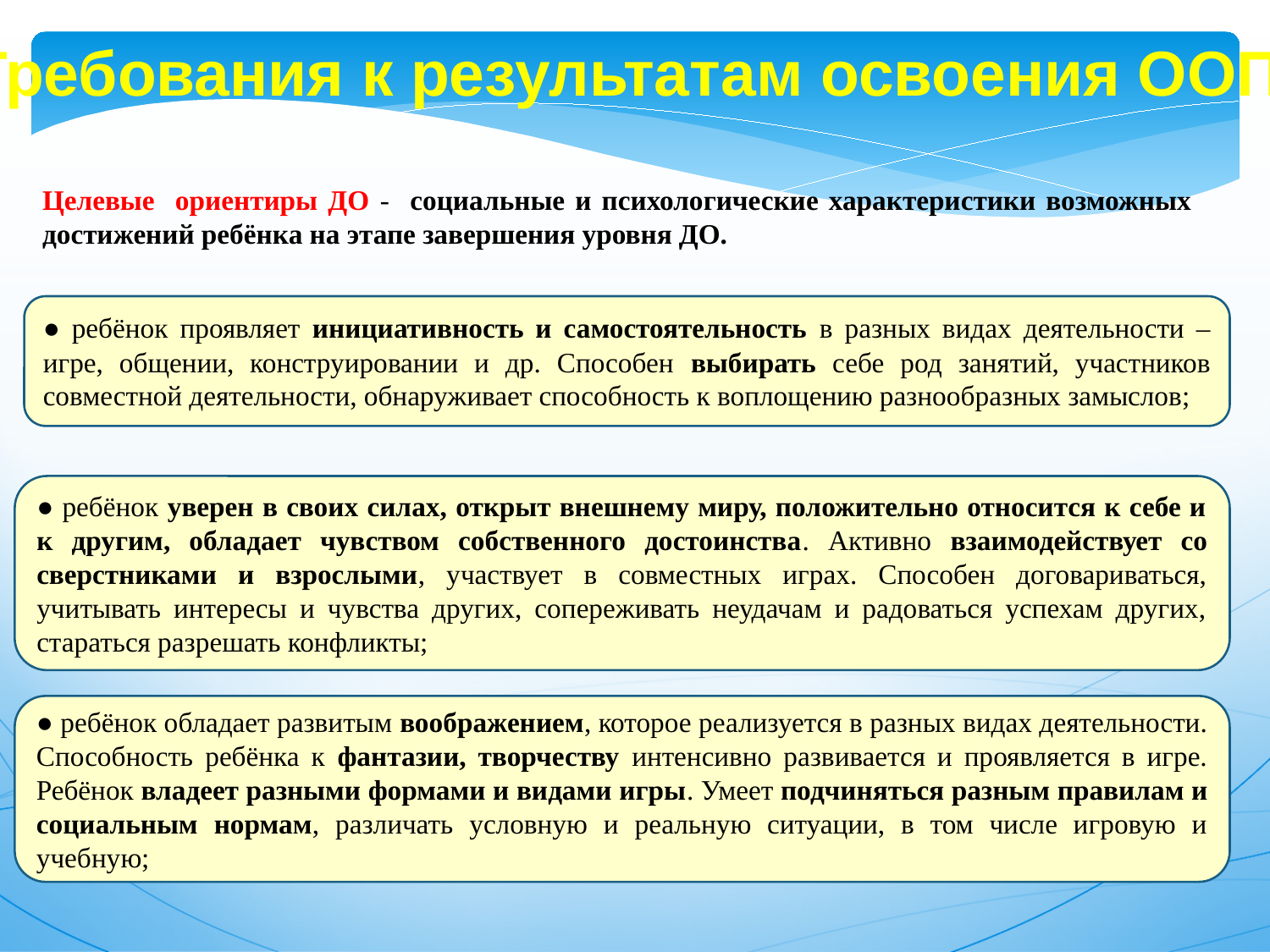

Требования к результатам освоения ООП
Целевые  ориентиры ДО -  социальные и психологические характеристики возможных достижений ребёнка на этапе завершения уровня ДО.
● ребёнок проявляет инициативность и самостоятельность в разных видах деятельности – игре, общении, конструировании и др. Способен выбирать себе род занятий, участников совместной деятельности, обнаруживает способность к воплощению разнообразных замыслов;
● ребёнок уверен в своих силах, открыт внешнему миру, положительно относится к себе и к другим, обладает чувством собственного достоинства. Активно взаимодействует со сверстниками и взрослыми, участвует в совместных играх. Способен договариваться, учитывать интересы и чувства других, сопереживать неудачам и радоваться успехам других, стараться разрешать конфликты;
● ребёнок обладает развитым воображением, которое реализуется в разных видах деятельности. Способность ребёнка к фантазии, творчеству интенсивно развивается и проявляется в игре. Ребёнок владеет разными формами и видами игры. Умеет подчиняться разным правилам и социальным нормам, различать условную и реальную ситуации, в том числе игровую и учебную;